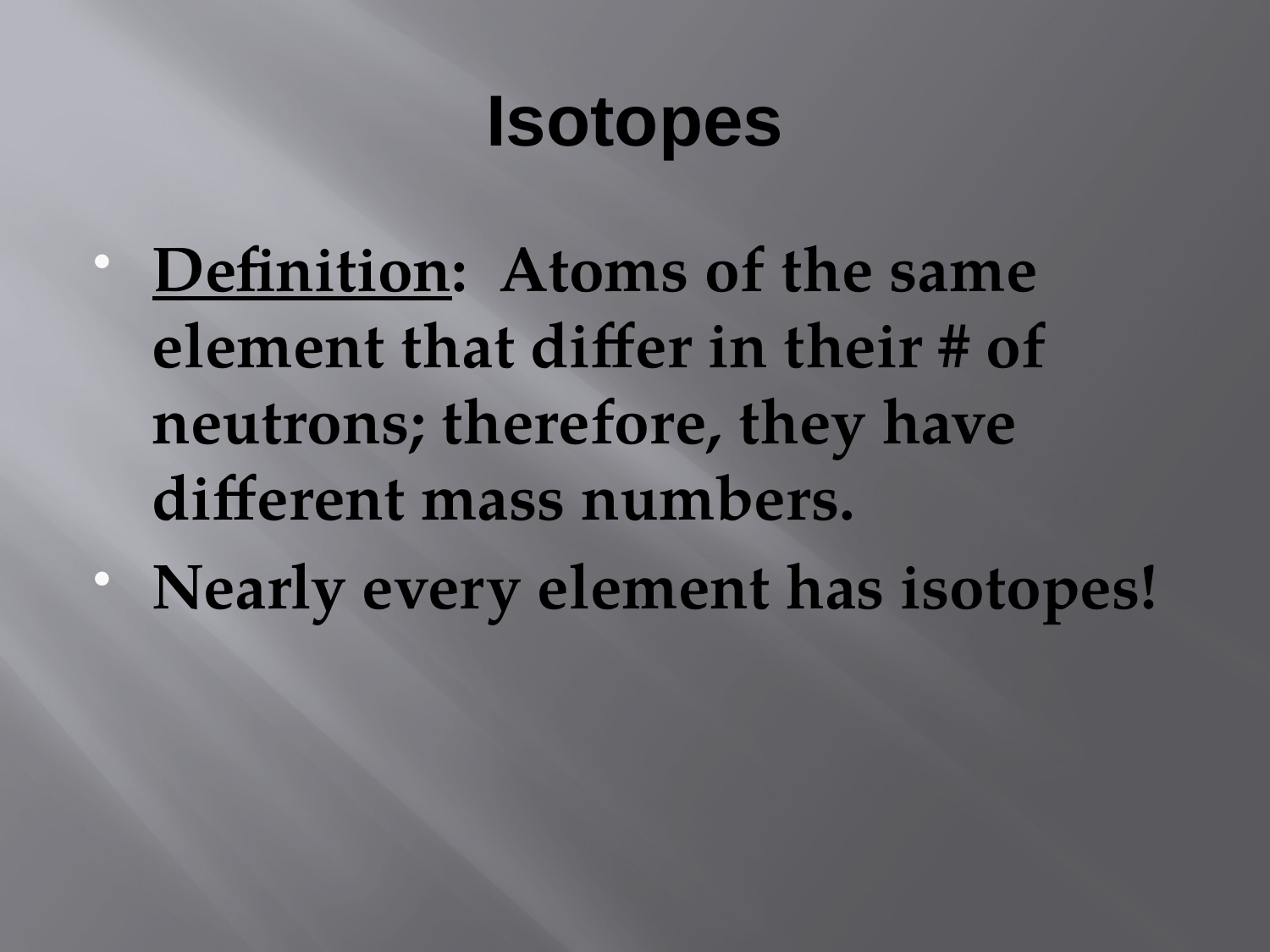

# Isotopes
Definition:  Atoms of the same element that differ in their # of neutrons; therefore, they have different mass numbers.
Nearly every element has isotopes!